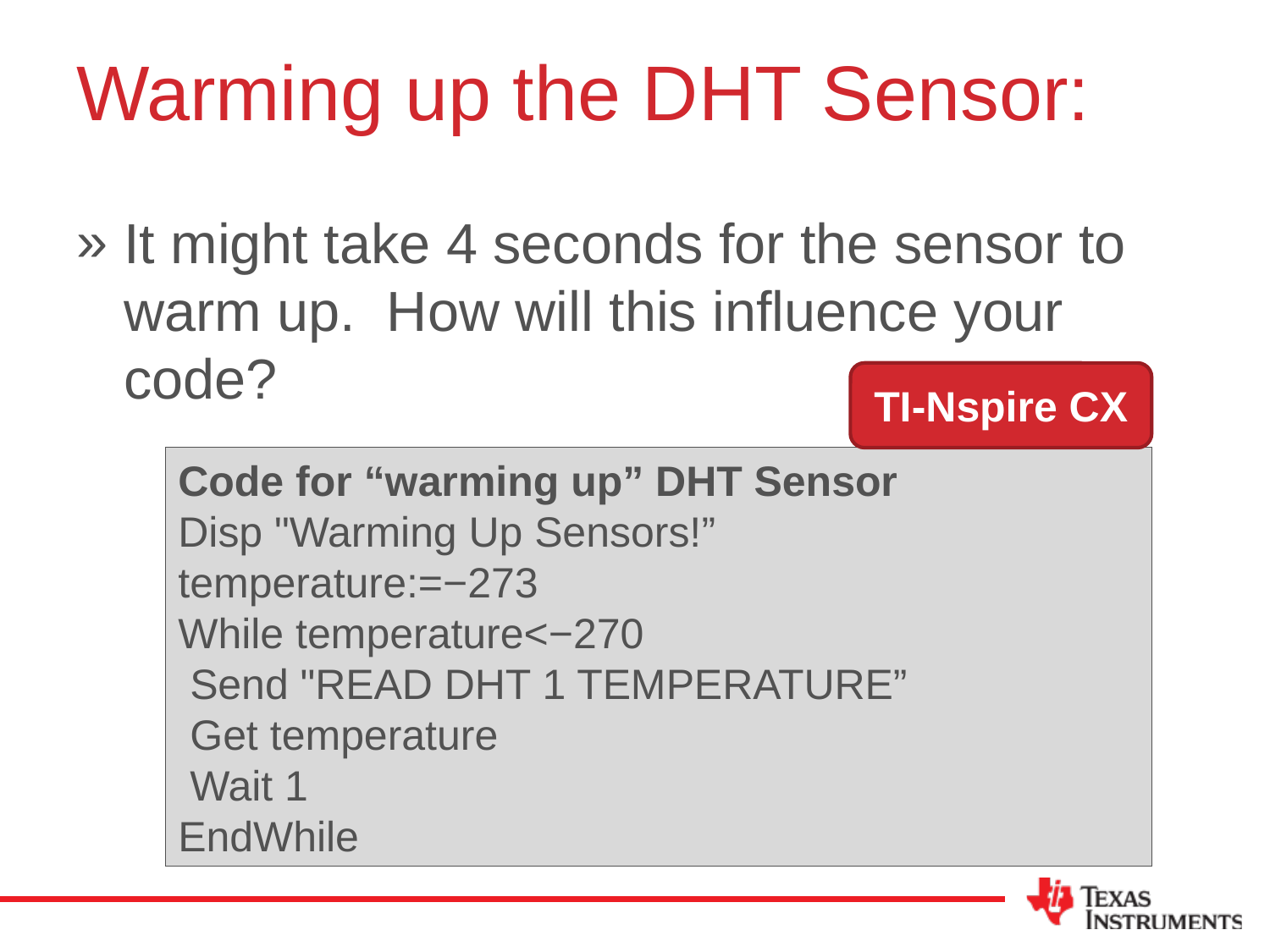

# Warming up the DHT Sensor:
It might take 4 seconds for the sensor to warm up.  How will this influence your code?

TI-Nspire CX
Code for “warming up” DHT Sensor
Disp "Warming Up Sensors!”
temperature:=−273
While temperature<−270
 Send "READ DHT 1 TEMPERATURE”
 Get temperature
 Wait 1
EndWhile